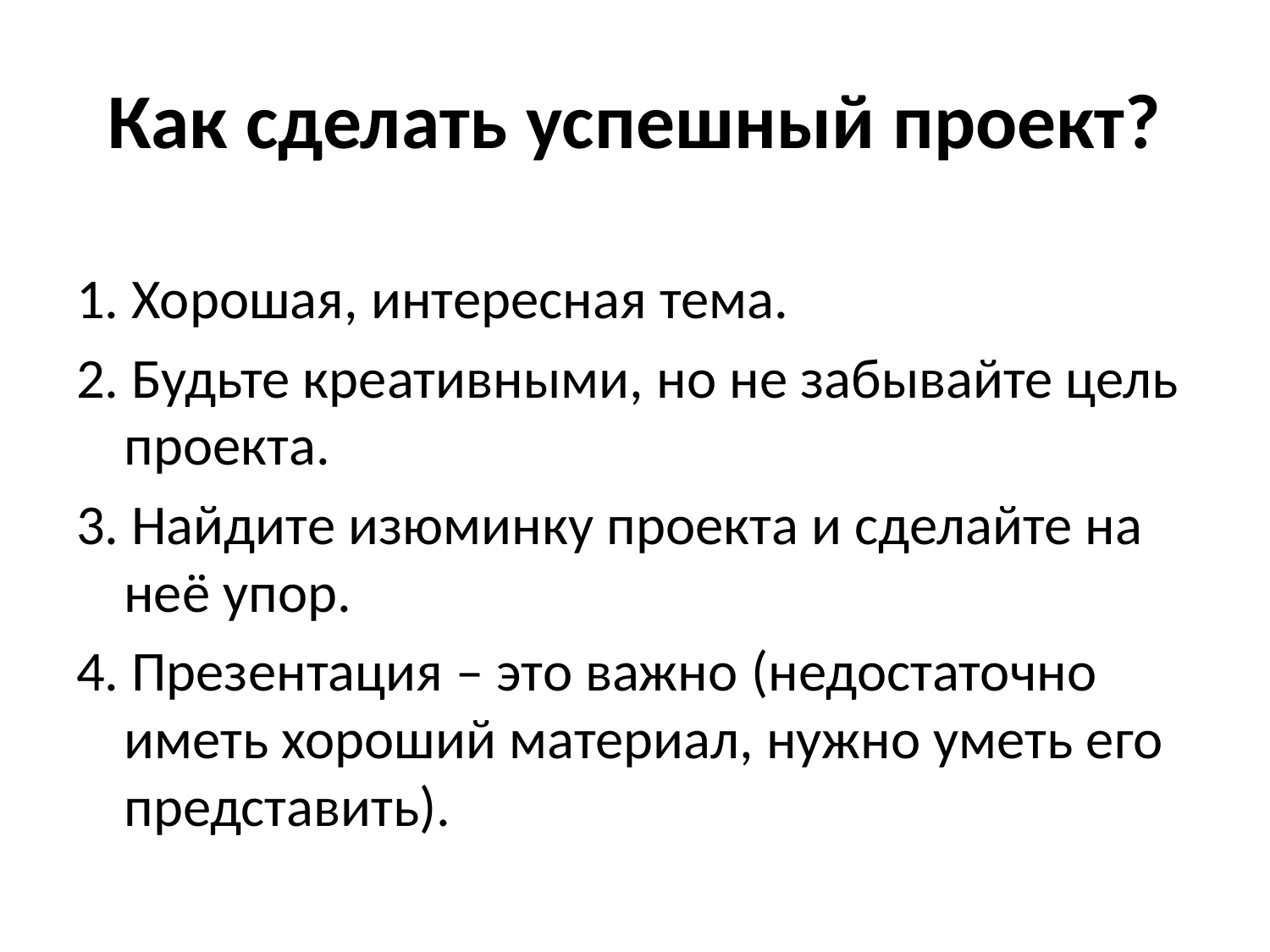

# Как сделать успешный проект?
1. Хорошая, интересная тема.
2. Будьте креативными, но не забывайте цель проекта.
3. Найдите изюминку проекта и сделайте на неё упор.
4. Презентация – это важно (недостаточно иметь хороший материал, нужно уметь его представить).